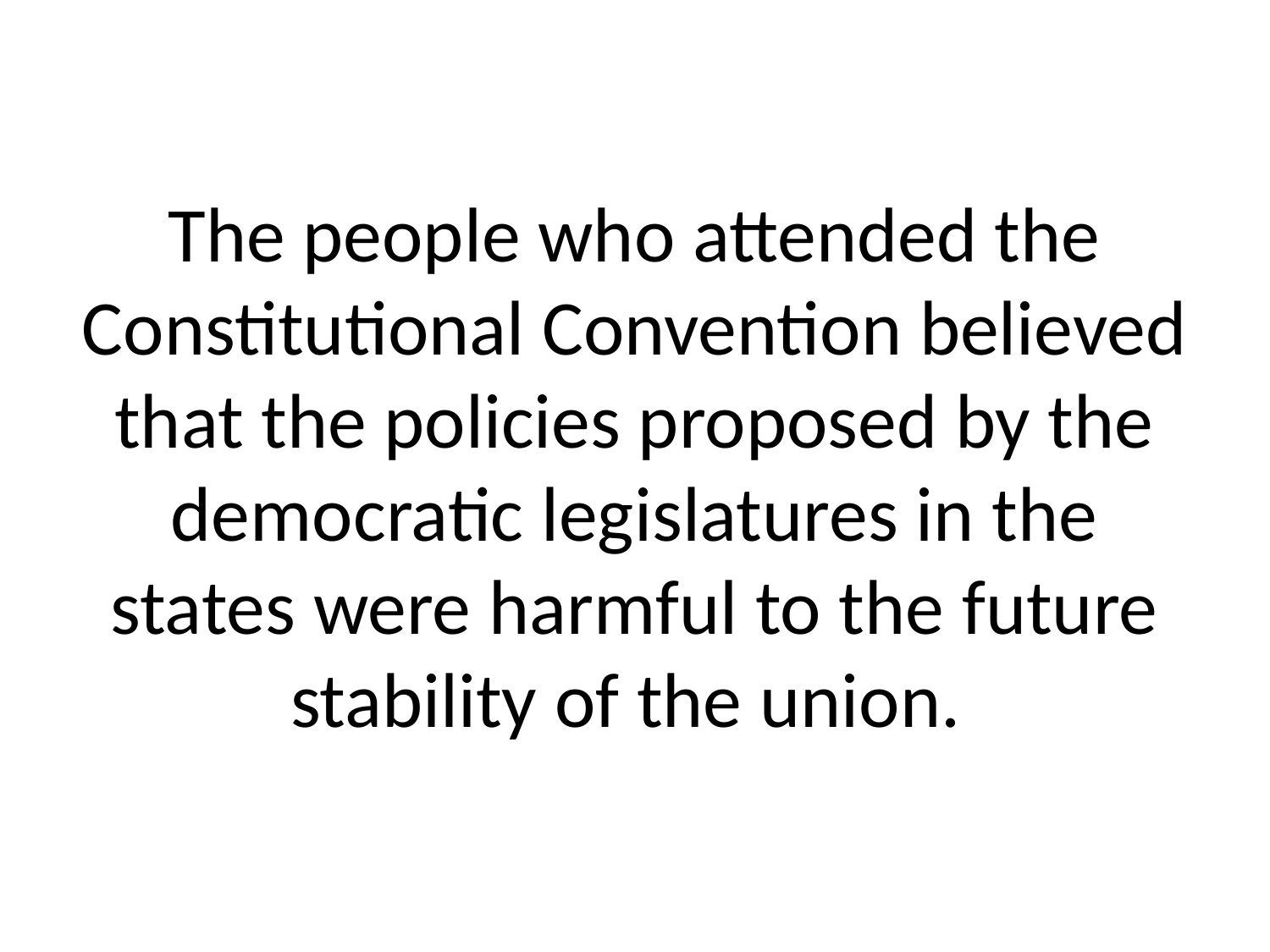

# The people who attended the Constitutional Convention believed that the policies proposed by the democratic legislatures in the states were harmful to the future stability of the union.